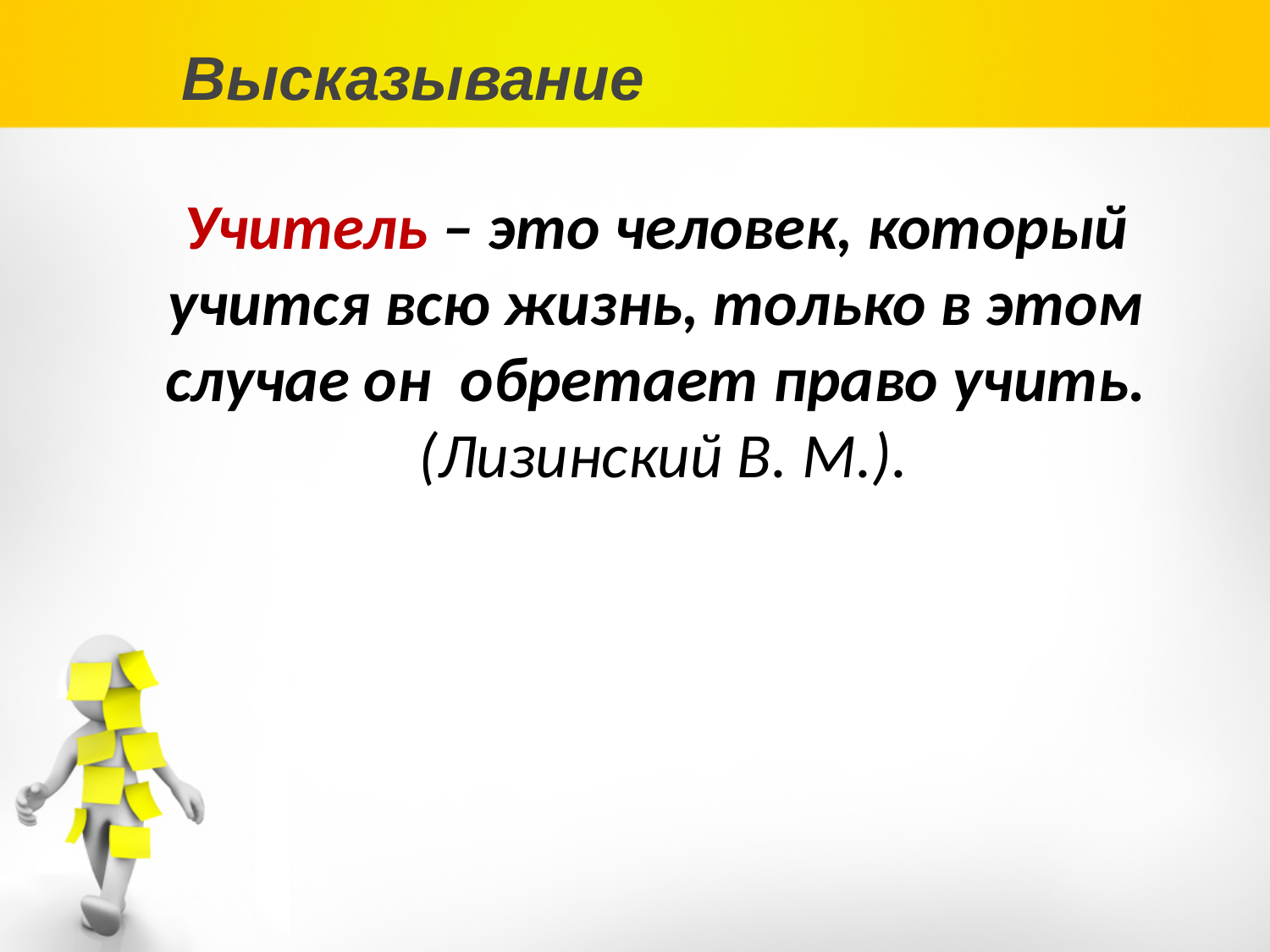

Высказывание

Учитель – это человек, который учится всю жизнь, только в этом случае он  обретает право учить.
 (Лизинский В. М.).